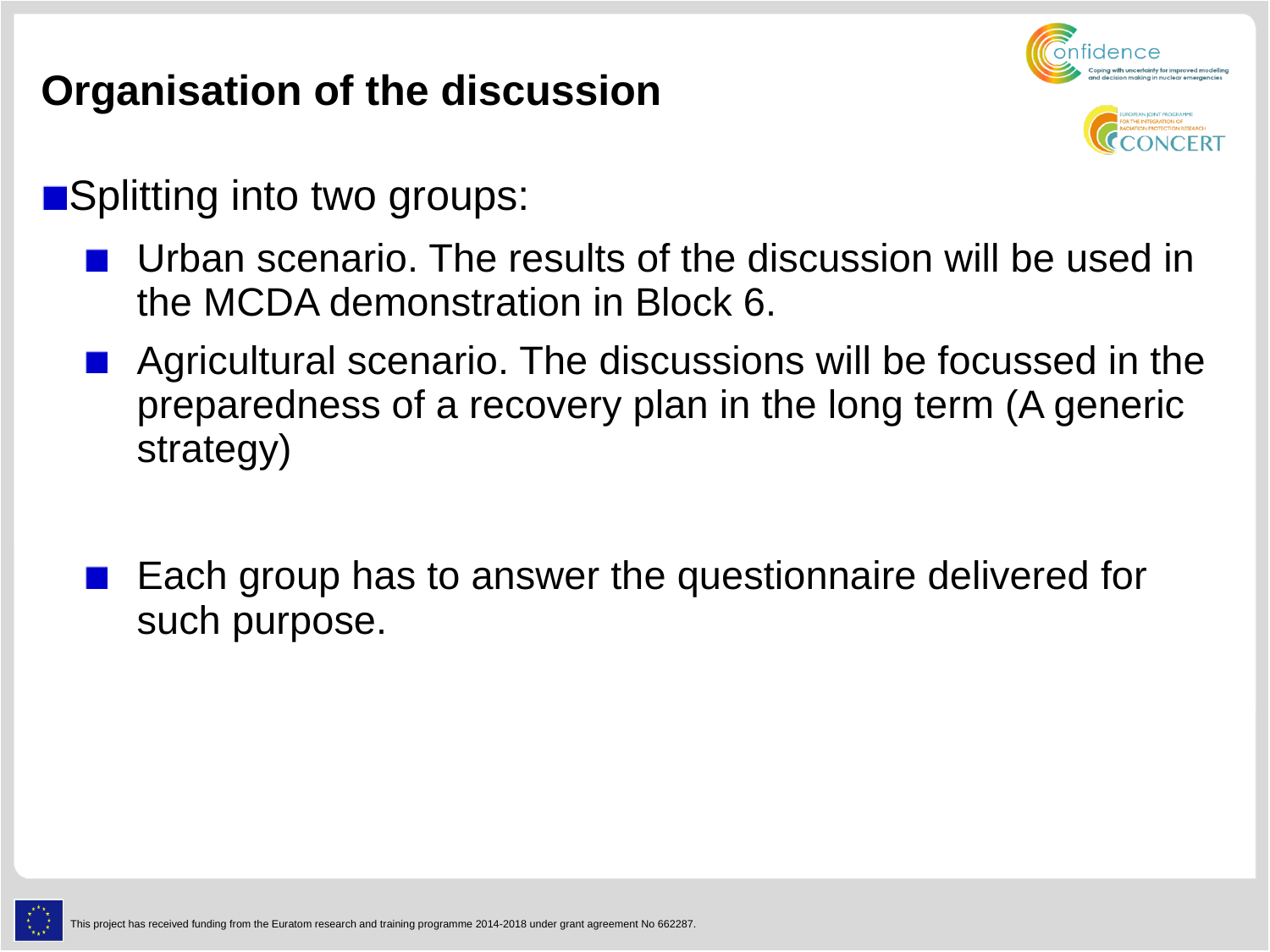

# Organisation of the discussion
Splitting into two groups:
Urban scenario. The results of the discussion will be used in the MCDA demonstration in Block 6.
Agricultural scenario. The discussions will be focussed in the preparedness of a recovery plan in the long term (A generic strategy)

Each group has to answer the questionnaire delivered for such purpose.